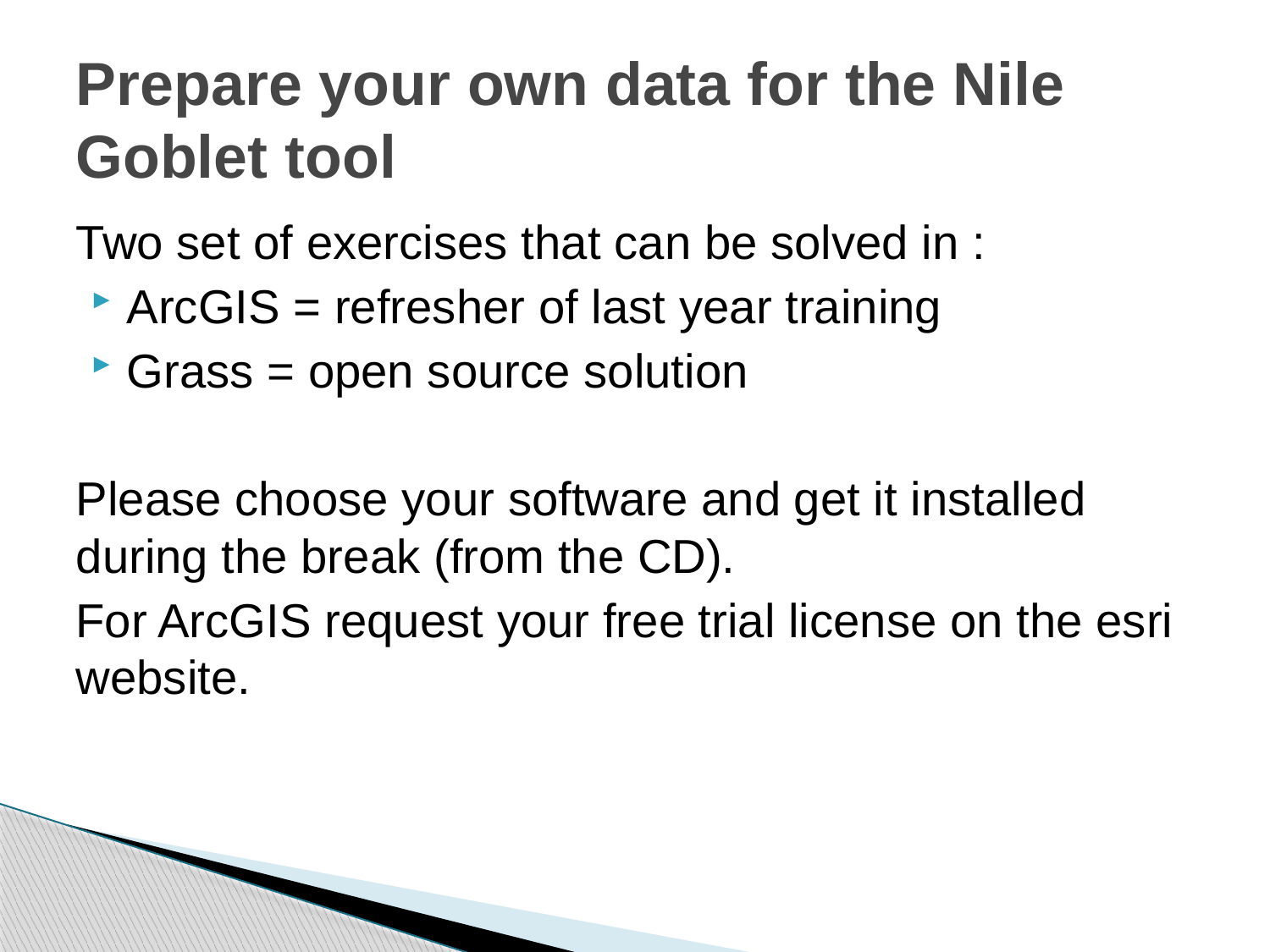

# Prepare your own data for the Nile Goblet tool
Two set of exercises that can be solved in :
ArcGIS = refresher of last year training
Grass = open source solution

Please choose your software and get it installed during the break (from the CD).
For ArcGIS request your free trial license on the esri website.